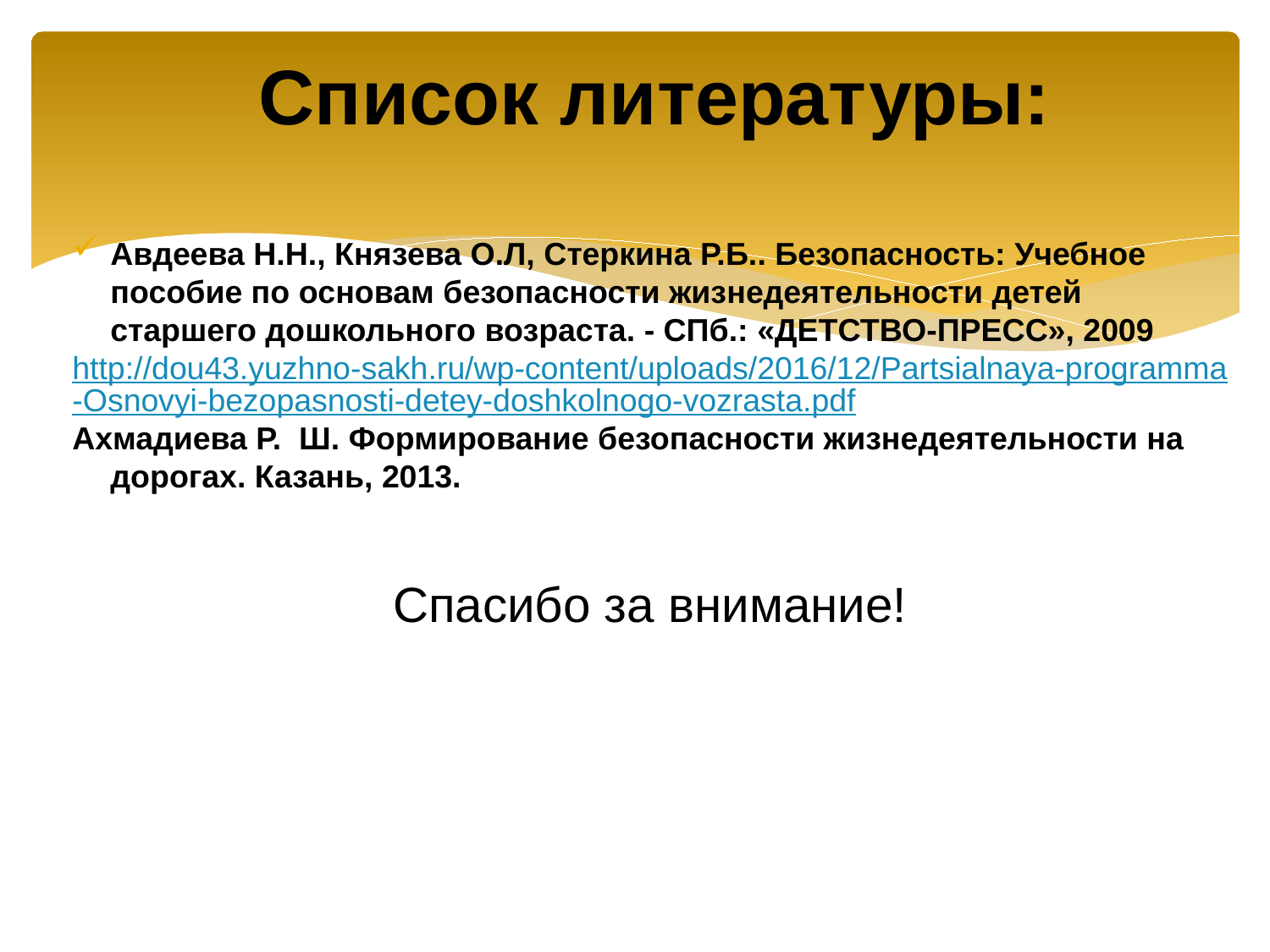

# Список литературы:

Авдеева Н.Н., Князева О.Л, Стеркина Р.Б.. Безопасность: Учебное пособие по основам безопасности жизнедеятельности детей старшего дошкольного возраста. - СПб.: «ДЕТСТВО-ПРЕСС», 2009
http://dou43.yuzhno-sakh.ru/wp-content/uploads/2016/12/Partsialnaya-programma-Osnovyi-bezopasnosti-detey-doshkolnogo-vozrasta.pdf
Ахмадиева Р.  Ш. Формирование безопасности жизнедеятельности на дорогах. Казань, 2013.

Спасибо за внимание!